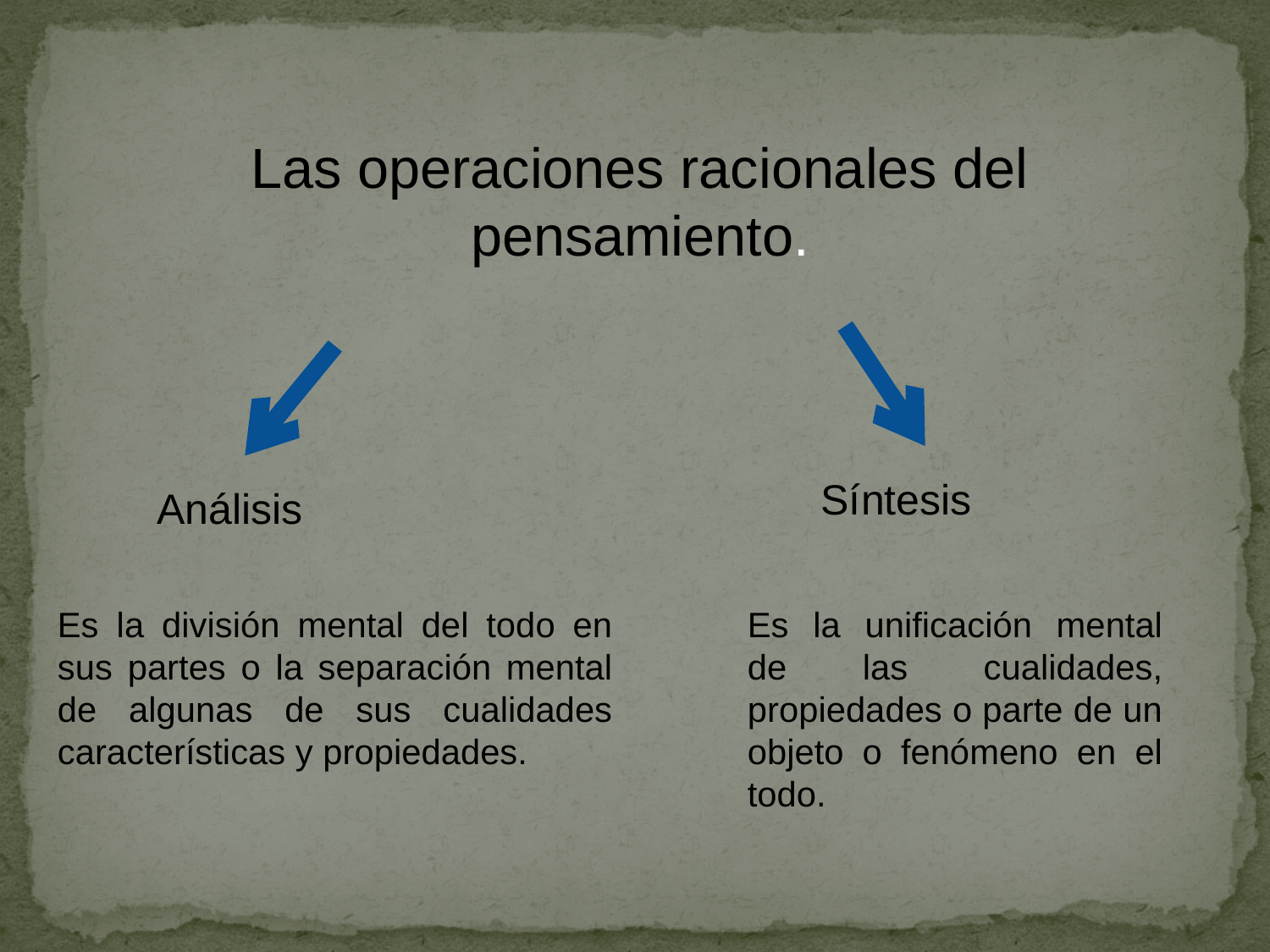

Las operaciones racionales del pensamiento.
  Síntesis
Análisis
Es la división mental del todo en sus partes o la separación mental de algunas de sus cualidades características y propiedades.
Es la unificación mental de las cualidades, propiedades o parte de un objeto o fenómeno en el todo.